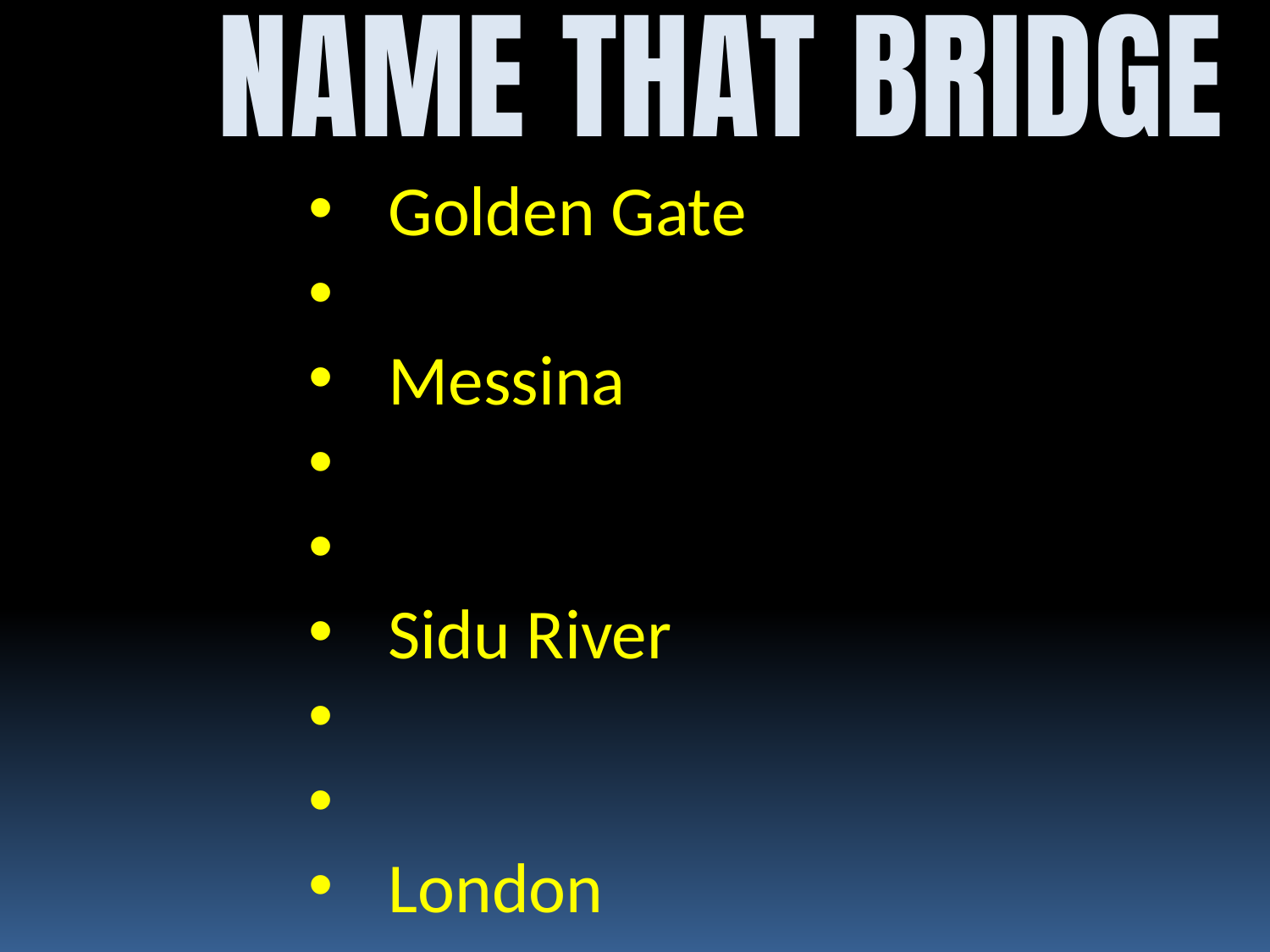

NAME THAT BRIDGE
Golden Gate

Messina

Sidu River

London